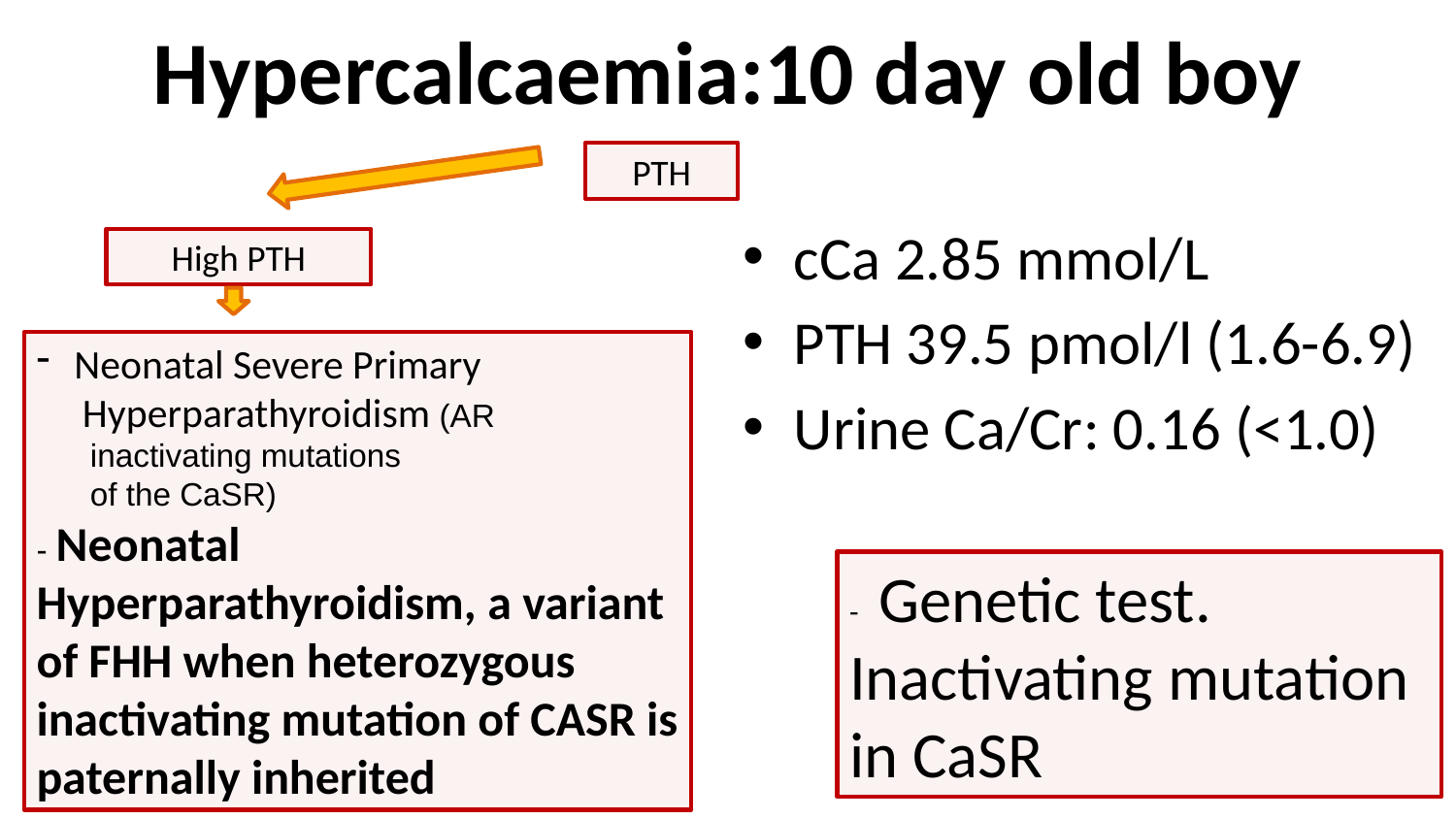

# Hypercalcaemia:10 day old boy

PTH
cCa 2.85 mmol/L
PTH 39.5 pmol/l (1.6-6.9)
Urine Ca/Cr: 0.16 (<1.0)

High PTH

Neonatal Severe Primary
     Hyperparathyroidism (AR
      inactivating mutations
      of the CaSR)
- Neonatal Hyperparathyroidism, a variant of FHH when heterozygous
inactivating mutation of CASR is paternally inherited
-   Genetic test. Inactivating mutation in CaSR